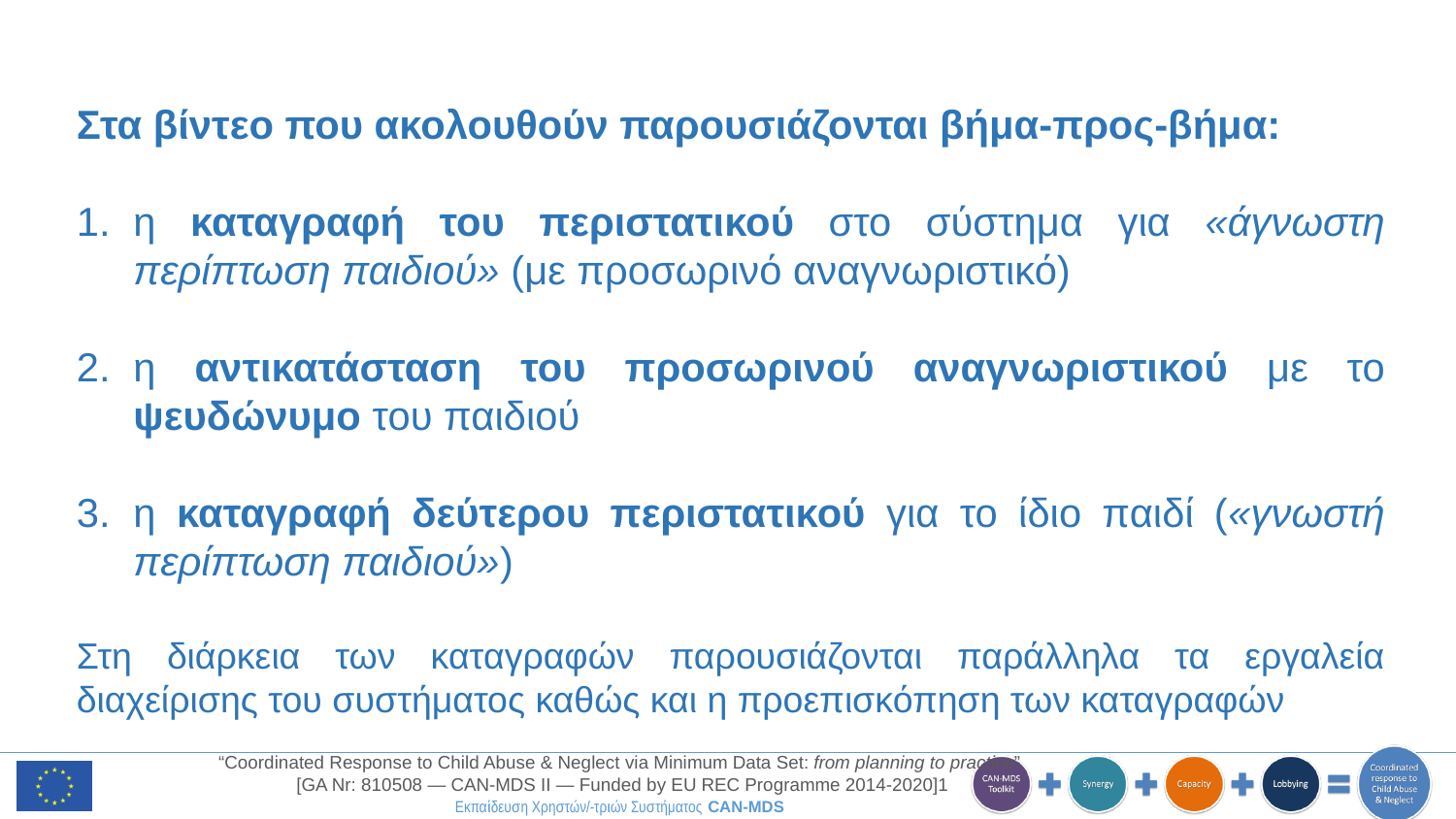

Στα βίντεο που ακολουθούν παρουσιάζονται βήμα-προς-βήμα:

η καταγραφή του περιστατικού στο σύστημα για «άγνωστη περίπτωση παιδιού» (με προσωρινό αναγνωριστικό)

η αντικατάσταση του προσωρινού αναγνωριστικού με το ψευδώνυμο του παιδιού

η καταγραφή δεύτερου περιστατικού για το ίδιο παιδί («γνωστή περίπτωση παιδιού»)

Στη διάρκεια των καταγραφών παρουσιάζονται παράλληλα τα εργαλεία διαχείρισης του συστήματος καθώς και η προεπισκόπηση των καταγραφών